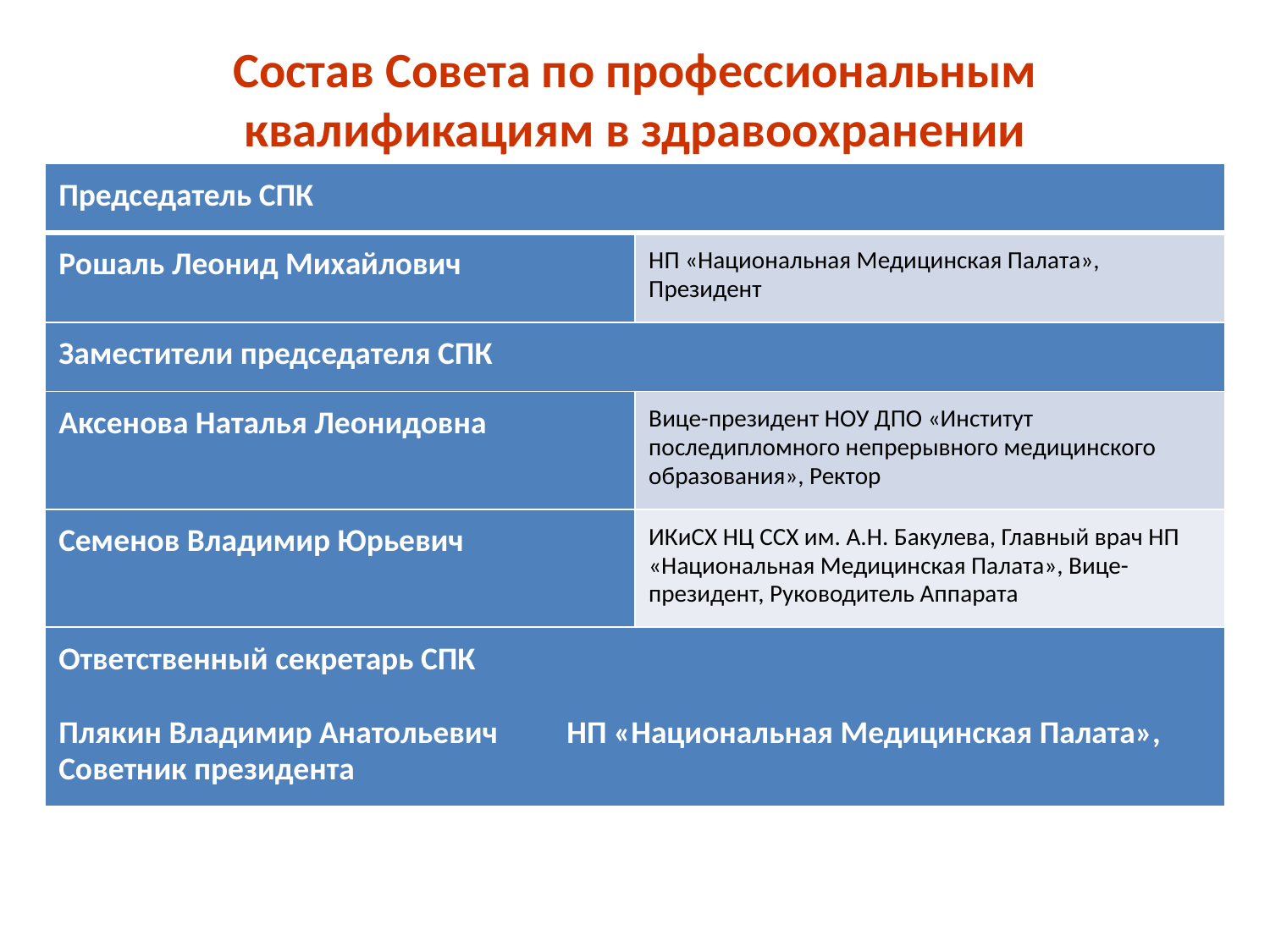

# Состав Совета по профессиональным квалификациям в здравоохранении
| Председатель СПК |  |
| --- | --- |
| Рошаль Леонид Михайлович | НП «Национальная Медицинская Палата», Президент |
| Заместители председателя СПК |  |
| Аксенова Наталья Леонидовна | Вице-президент НОУ ДПО «Институт последипломного непрерывного медицинского образования», Ректор |
| Семенов Владимир Юрьевич | ИКиСХ НЦ ССХ им. А.Н. Бакулева, Главный врач НП «Национальная Медицинская Палата», Вице-президент, Руководитель Аппарата |
| Ответственный секретарь СПК   Плякин Владимир Анатольевич НП «Национальная Медицинская Палата», Советник президента |  |